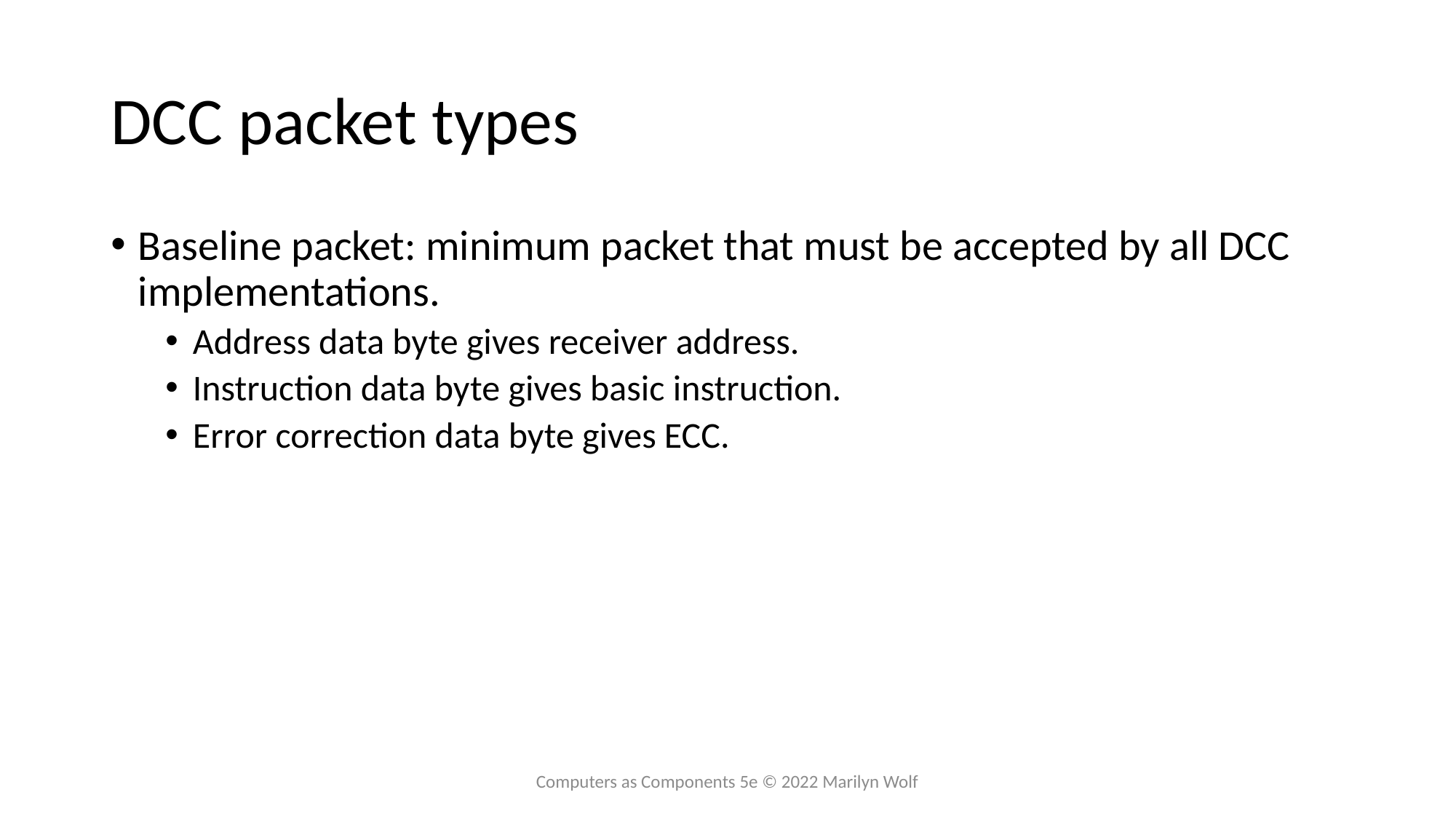

# DCC packet types
Baseline packet: minimum packet that must be accepted by all DCC implementations.
Address data byte gives receiver address.
Instruction data byte gives basic instruction.
Error correction data byte gives ECC.
Computers as Components 5e © 2022 Marilyn Wolf